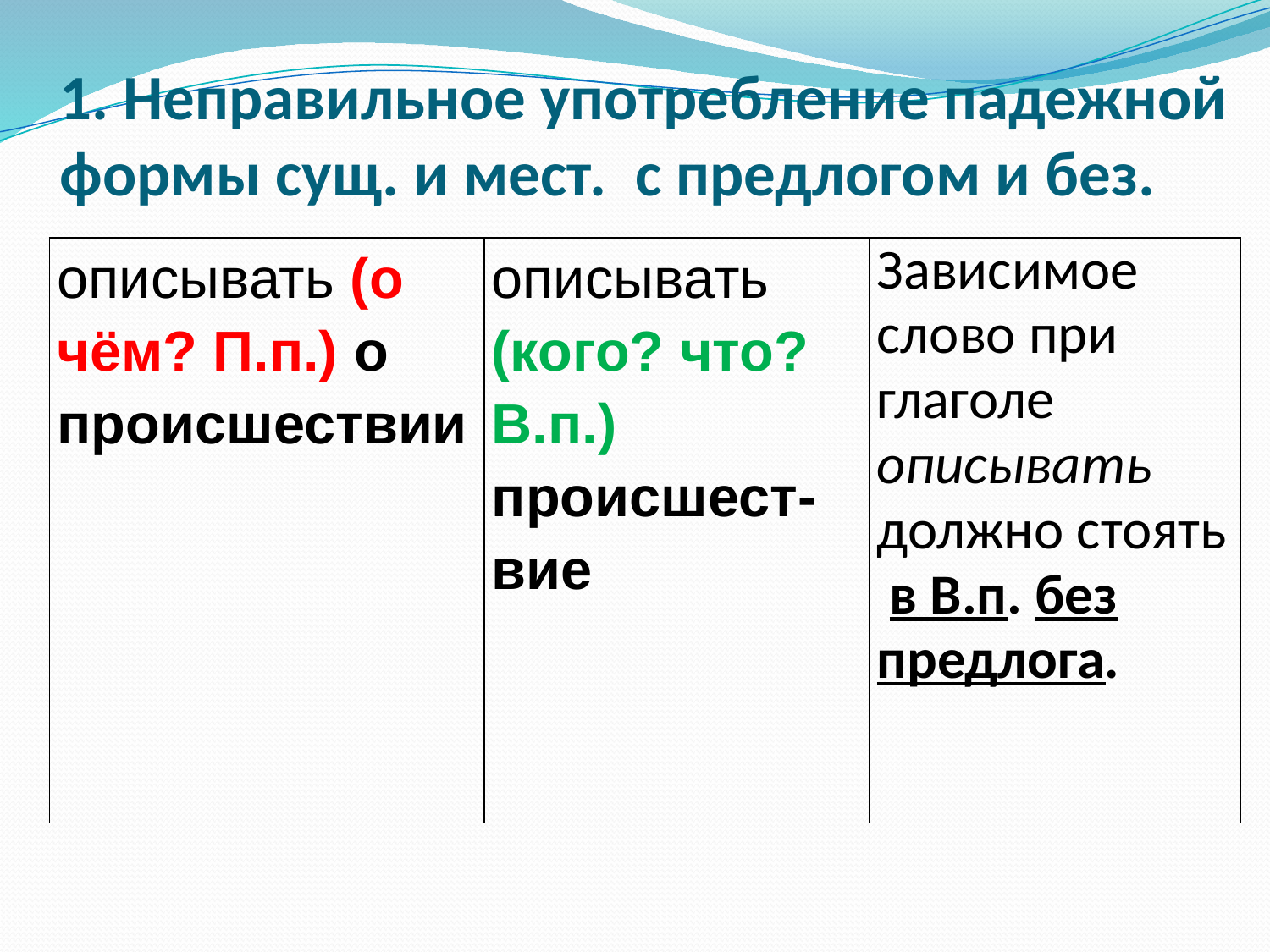

# 1. Неправильное употребление падежной формы сущ. и мест.  с предлогом и без.
| описывать (о чём? П.п.) о происшествии | описывать (кого? что? В.п.) происшест-вие | Зависимое слово при глаголе описывать должно стоять в В.п. без предлога. |
| --- | --- | --- |